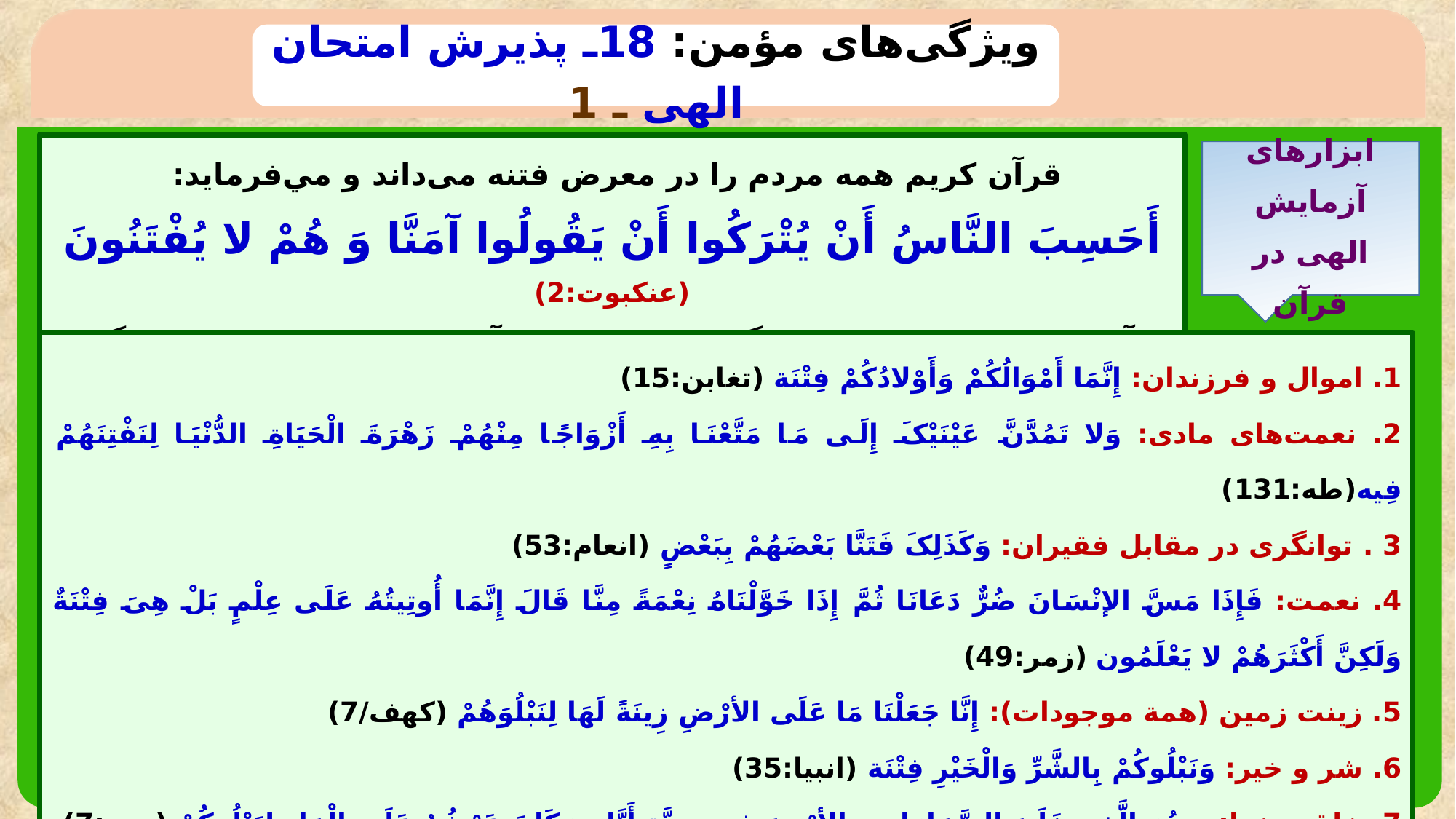

ویژگی‌های مؤمن: 18ـ پذیرش امتحان الهی ـ 1

قرآن كريم همه مردم را در معرض فتنه می‌داند و مي‌فرمايد:
أَحَسِبَ النَّاسُ أَنْ يُتْرَكُوا أَنْ يَقُولُوا آمَنَّا وَ هُمْ لا يُفْتَنُونَ (عنکبوت:2)
آيا مردم پنداشته‌اند كه با گفتن اينكه ايمان آورديم رها مي‌شوند و هرگز مورد آزمايش قرار نمي‌گيرند؟»
ابزارهای آزمایش الهی در قرآن
1. اموال و فرزندان: إِنَّمَا أَمْوَالُکُمْ وَأَوْلادُکُمْ فِتْنَة (تغابن:15)
2. نعمت‌های مادی: وَلا تَمُدَّنَّ عَیْنَیْکَ إِلَى مَا مَتَّعْنَا بِهِ أَزْوَاجًا مِنْهُمْ زَهْرَةَ الْحَیَاةِ الدُّنْیَا لِنَفْتِنَهُمْ فِیه(طه:131)
3 . توانگری در مقابل فقیران: وَکَذَلِکَ فَتَنَّا بَعْضَهُمْ بِبَعْضٍ (انعام:53)
4. نعمت: فَإِذَا مَسَّ الإنْسَانَ ضُرٌّ دَعَانَا ثُمَّ إِذَا خَوَّلْنَاهُ نِعْمَةً مِنَّا قَالَ إِنَّمَا أُوتِیتُهُ عَلَى عِلْمٍ بَلْ هِیَ فِتْنَةٌ وَلَکِنَّ أَکْثَرَهُمْ لا یَعْلَمُون (زمر:49)
5. زینت زمین (همة موجودات): إِنَّا جَعَلْنَا مَا عَلَى الأرْضِ زِینَةً لَهَا لِنَبْلُوَهُمْ (کهف/7)
6. شر و خیر: وَنَبْلُوکُمْ بِالشَّرِّ وَالْخَیْرِ فِتْنَة (انبیا:35)
7. خلقت خدا: وَ هُوَ الَّذِی خَلَقَ السَّمَاوَاتِ وَالأرْضَ فِی سِتَّةِ أَیَّامٍ وَکَانَ عَرْشُهُ عَلَى الْمَاءِ لِیَبْلُوَکُمْ (هود:7)
8. گرسنگی، ترس، نقص اموال و انفس و ثمرات: وَلَنَبْلُوَنَّکُمْ بِشَیْءٍ مِنَ الْخَوْفِ وَالْجُوعِ وَنَقْصٍ مِنَ الأمْوَالِ وَالأنْفُسِ وَالثَّمَرَاتِ وَبَشِّرِ الصَّابِرِین (بقره:155)